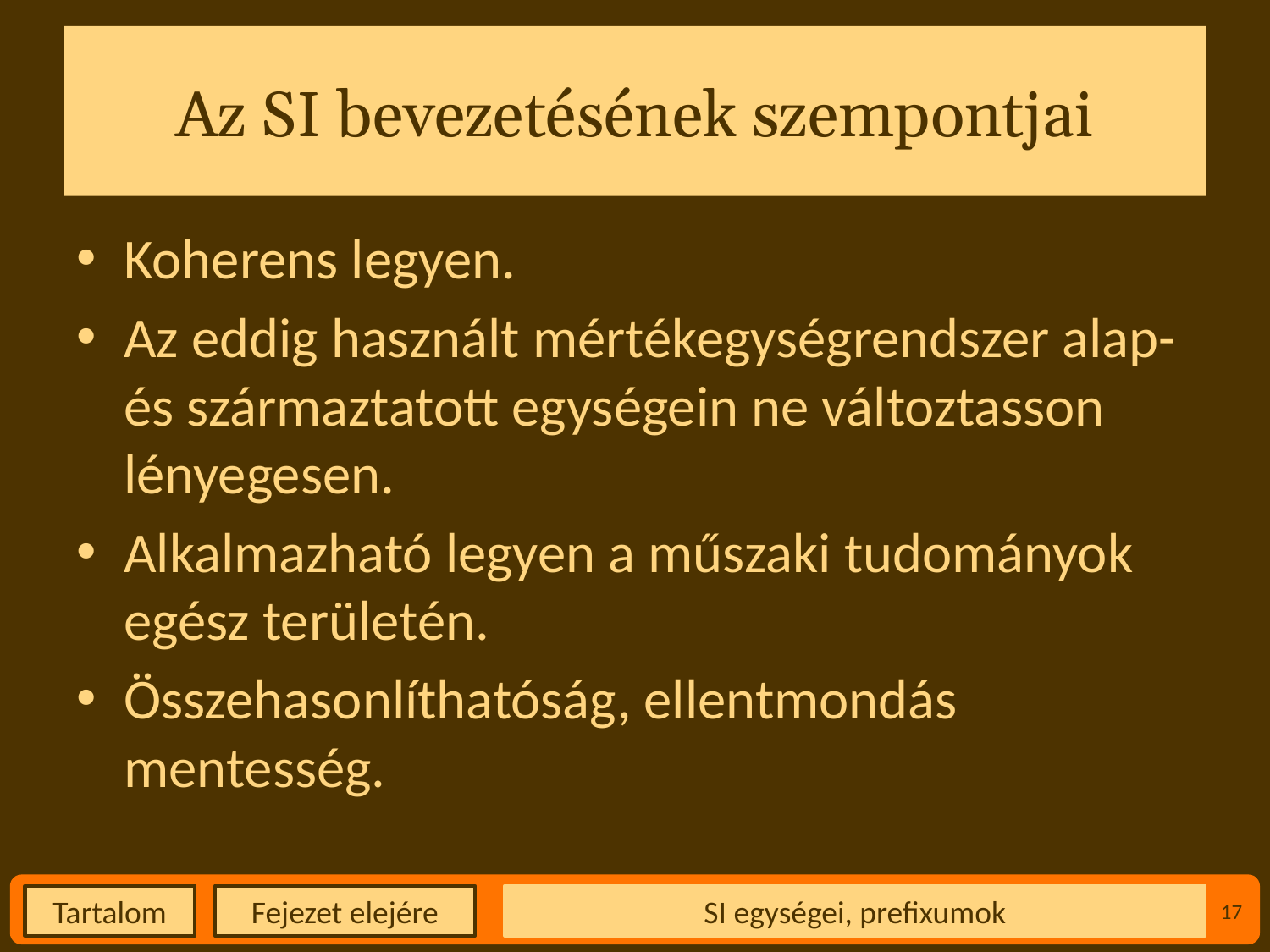

# Az SI bevezetésének szempontjai
Koherens legyen.
Az eddig használt mértékegységrendszer alap- és származtatott egységein ne változtasson lényegesen.
Alkalmazható legyen a műszaki tudományok egész területén.
Összehasonlíthatóság, ellentmondás mentesség.
SI egységei, prefixumok
17
Fejezet elejére